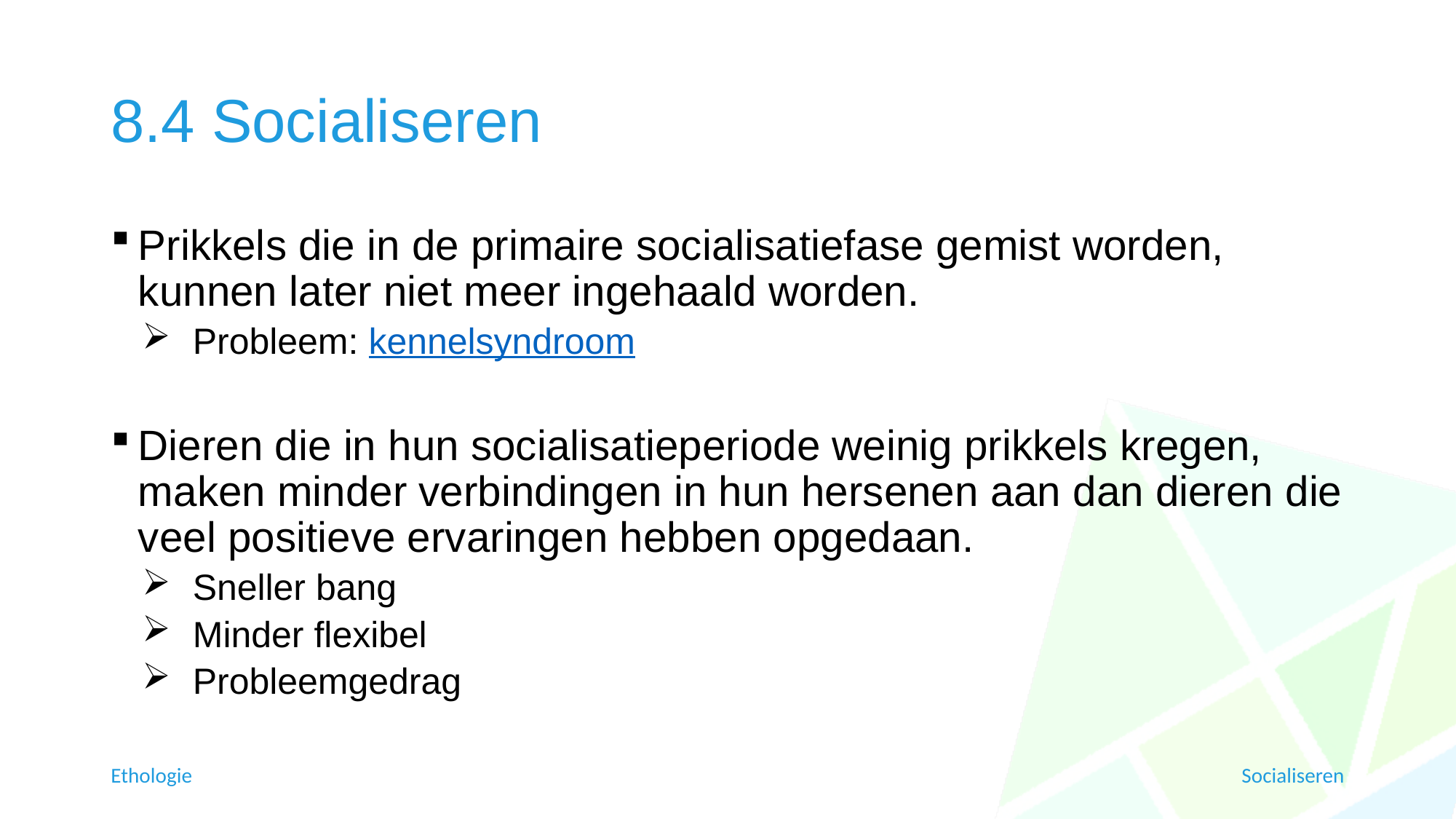

# 8.4 Socialiseren
Prikkels die in de primaire socialisatiefase gemist worden, kunnen later niet meer ingehaald worden.
Probleem: kennelsyndroom

Dieren die in hun socialisatieperiode weinig prikkels kregen, maken minder verbindingen in hun hersenen aan dan dieren die veel positieve ervaringen hebben opgedaan.
Sneller bang
Minder flexibel
Probleemgedrag
Ethologie
Socialiseren